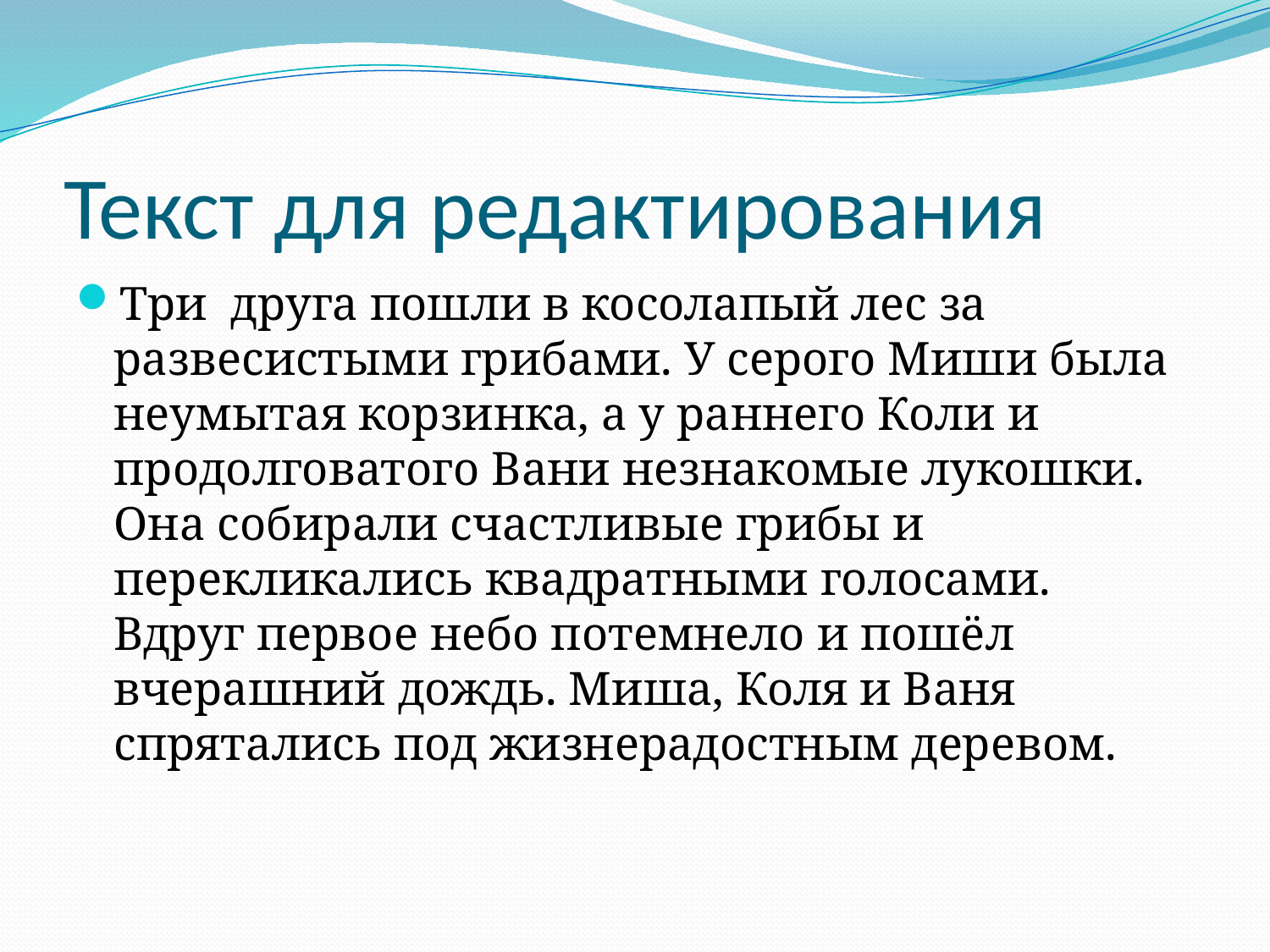

# Текст для редактирования
Три  друга пошли в косолапый лес за развесистыми грибами. У серого Миши была неумытая корзинка, а у раннего Коли и продолговатого Вани незнакомые лукошки. Она собирали счастливые грибы и перекликались квадратными голосами. Вдруг первое небо потемнело и пошёл вчерашний дождь. Миша, Коля и Ваня спрятались под жизнерадостным деревом.